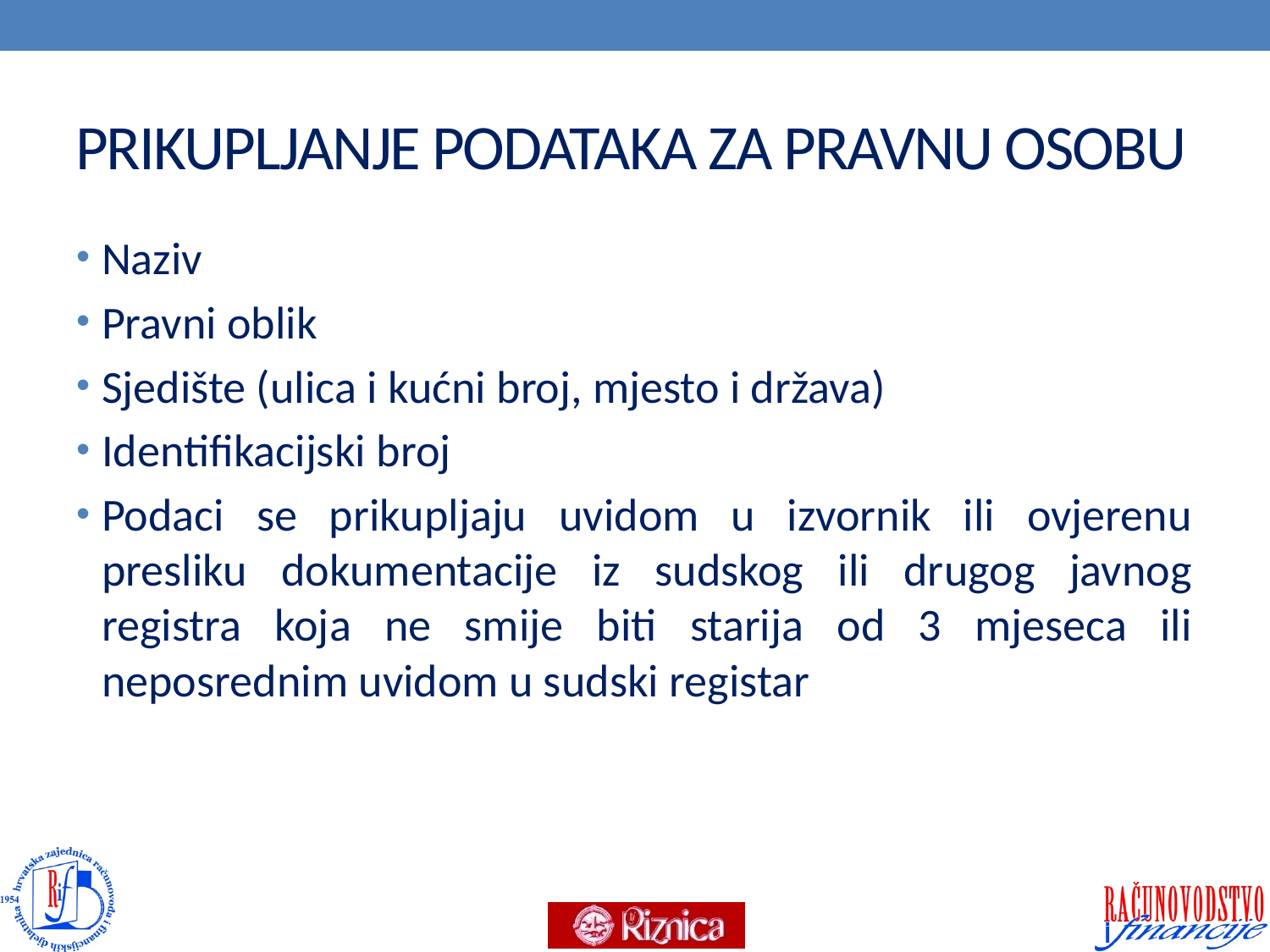

# PRIKUPLJANJE PODATAKA ZA PRAVNU OSOBU
Naziv
Pravni oblik
Sjedište (ulica i kućni broj, mjesto i država)
Identifikacijski broj
Podaci se prikupljaju uvidom u izvornik ili ovjerenu presliku dokumentacije iz sudskog ili drugog javnog registra koja ne smije biti starija od 3 mjeseca ili neposrednim uvidom u sudski registar